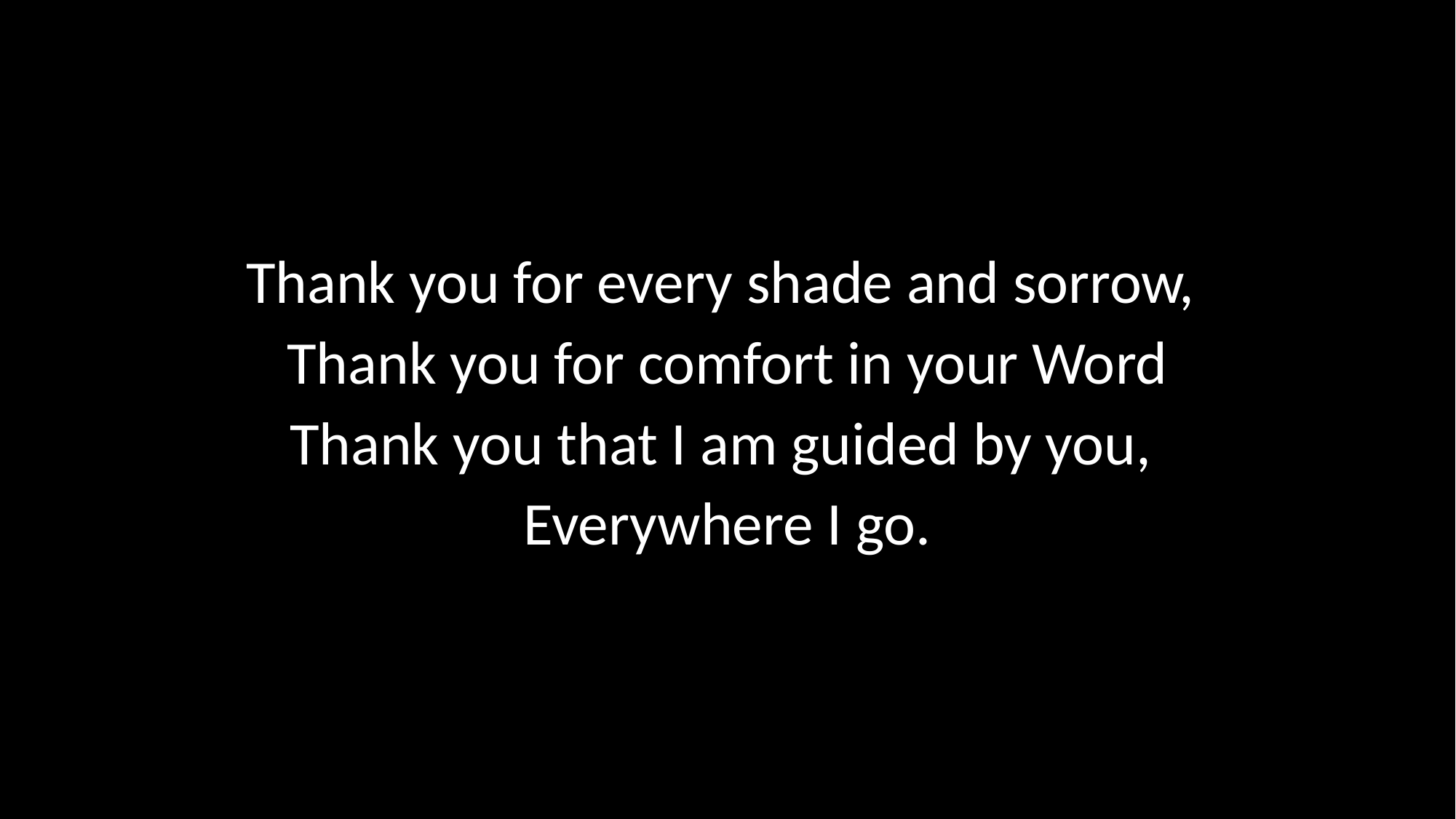

Thank you for every shade and sorrow,
Thank you for comfort in your Word
Thank you that I am guided by you,
Everywhere I go.